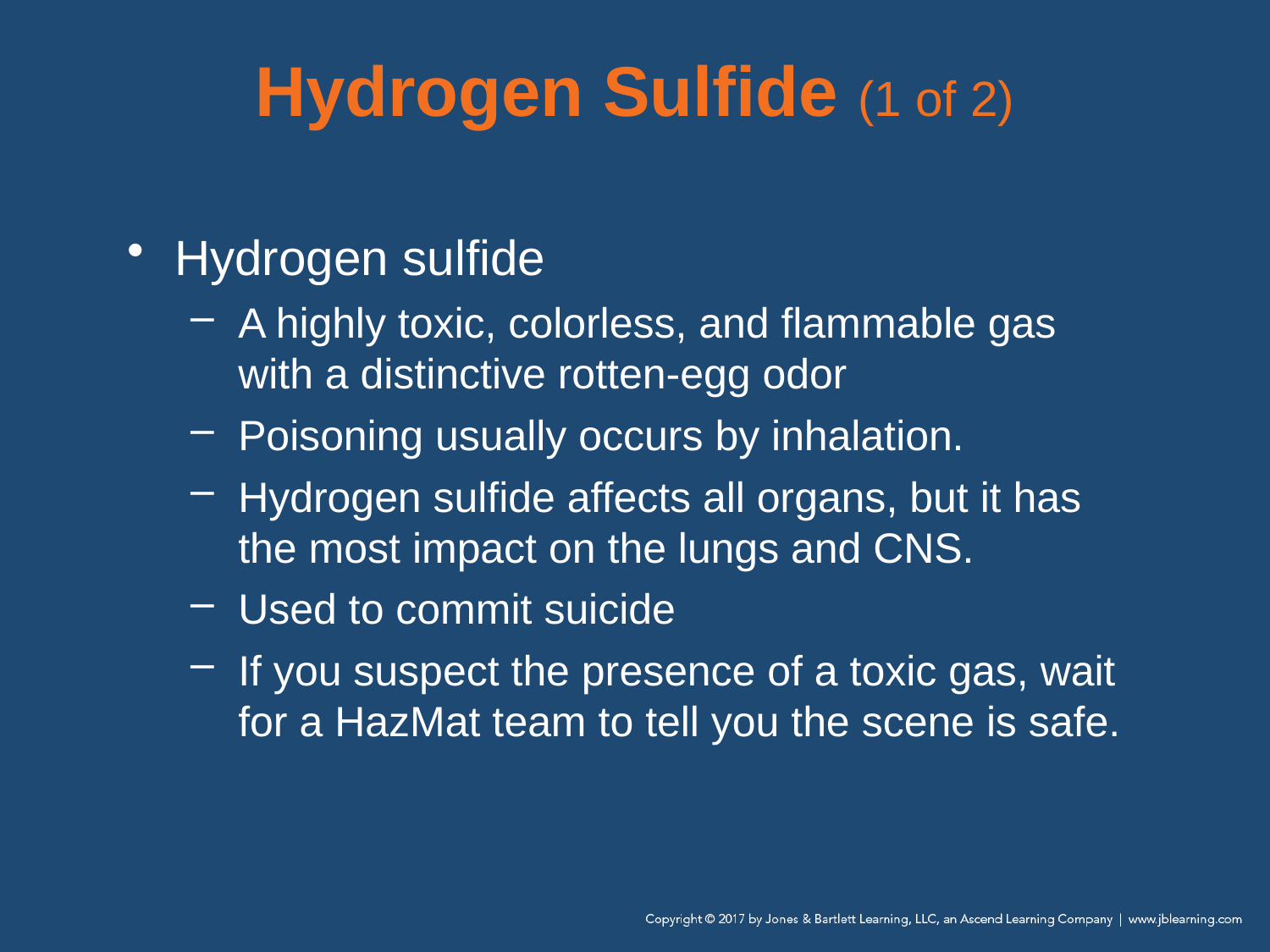

# Hydrogen Sulfide (1 of 2)
Hydrogen sulfide
A highly toxic, colorless, and flammable gas with a distinctive rotten-egg odor
Poisoning usually occurs by inhalation.
Hydrogen sulfide affects all organs, but it has the most impact on the lungs and CNS.
Used to commit suicide
If you suspect the presence of a toxic gas, wait for a HazMat team to tell you the scene is safe.